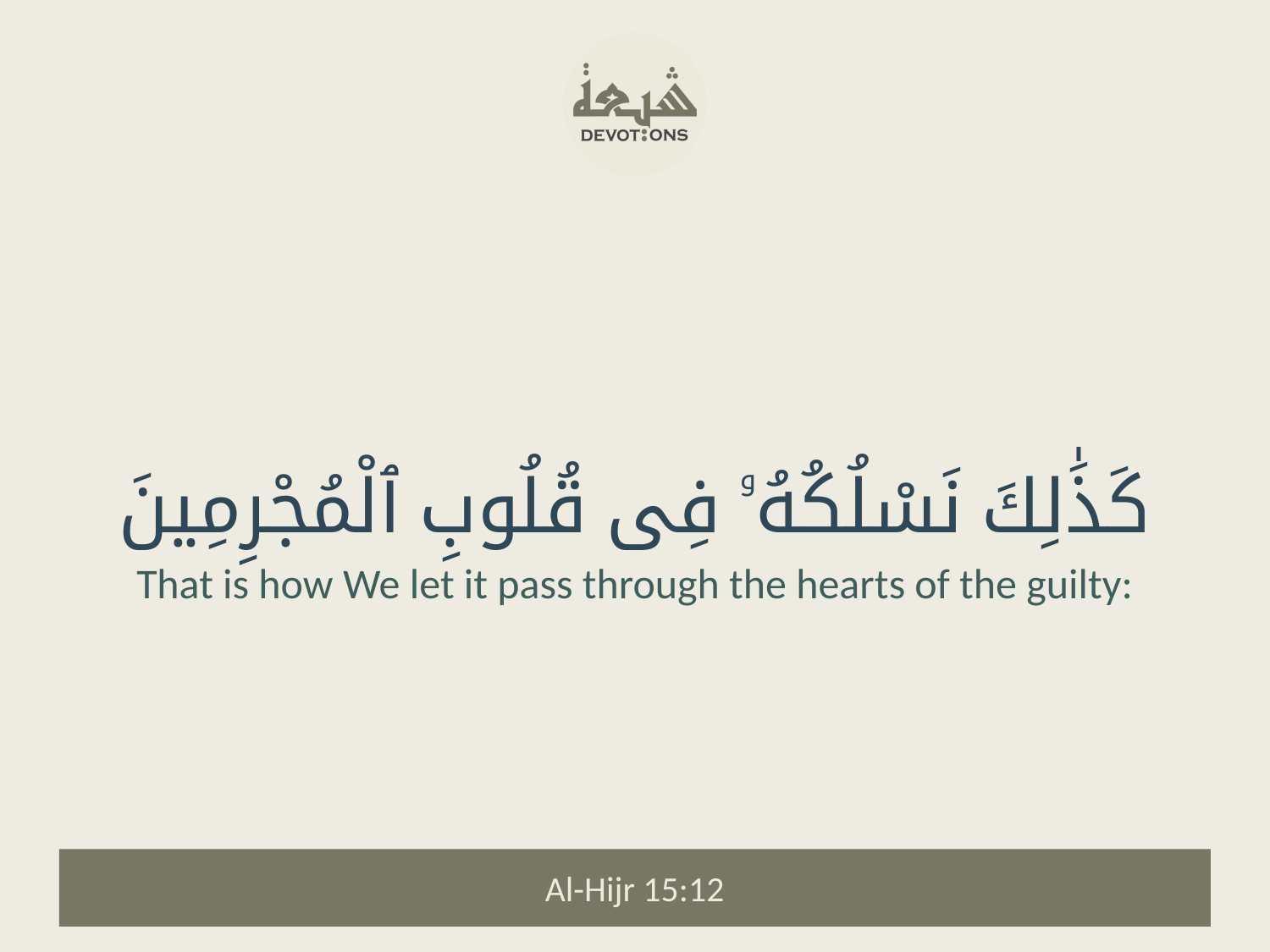

كَذَٰلِكَ نَسْلُكُهُۥ فِى قُلُوبِ ٱلْمُجْرِمِينَ
That is how We let it pass through the hearts of the guilty:
Al-Hijr 15:12